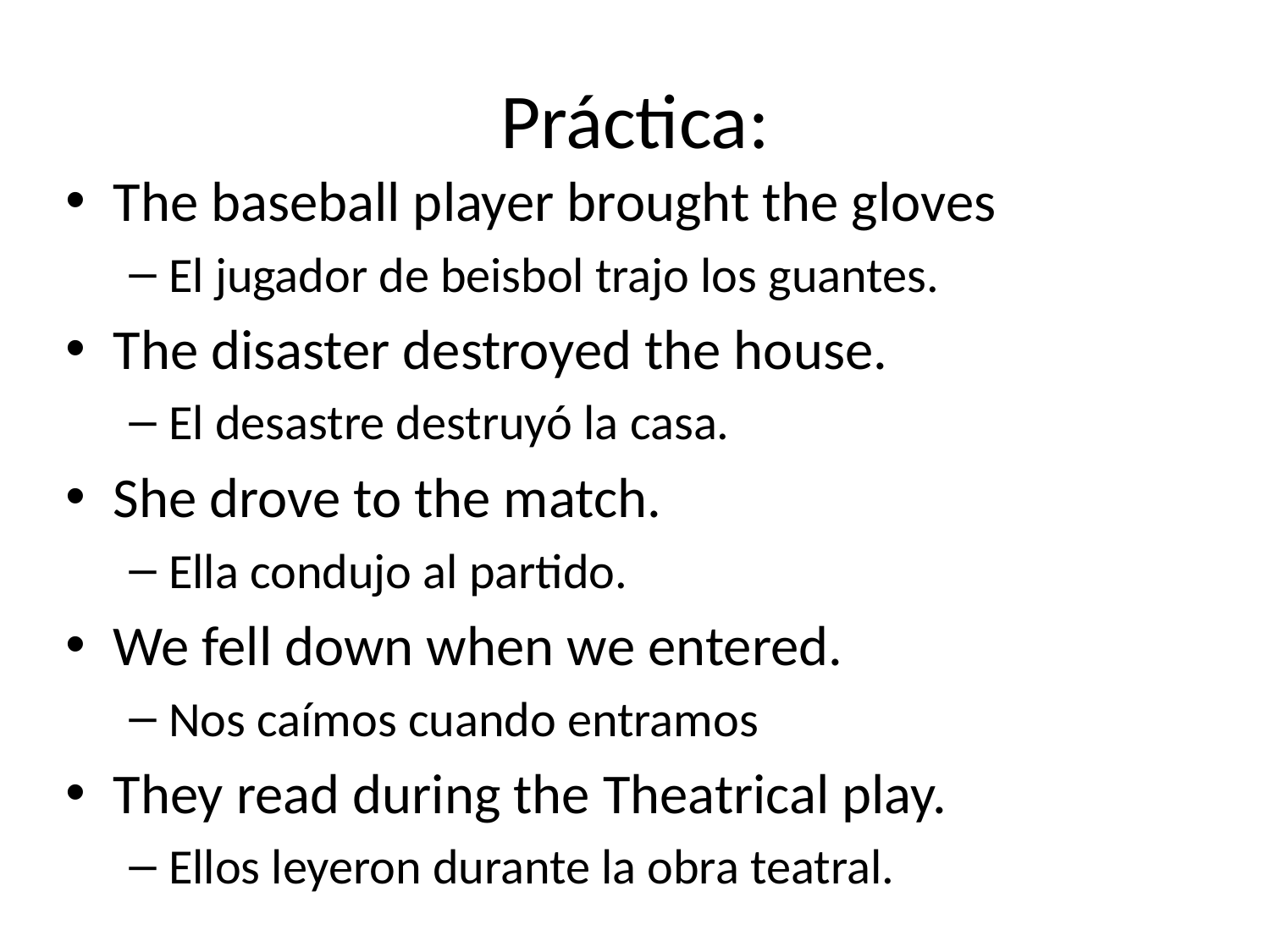

# Práctica:
The baseball player brought the gloves
El jugador de beisbol trajo los guantes.
The disaster destroyed the house.
El desastre destruyó la casa.
She drove to the match.
Ella condujo al partido.
We fell down when we entered.
Nos caímos cuando entramos
They read during the Theatrical play.
Ellos leyeron durante la obra teatral.